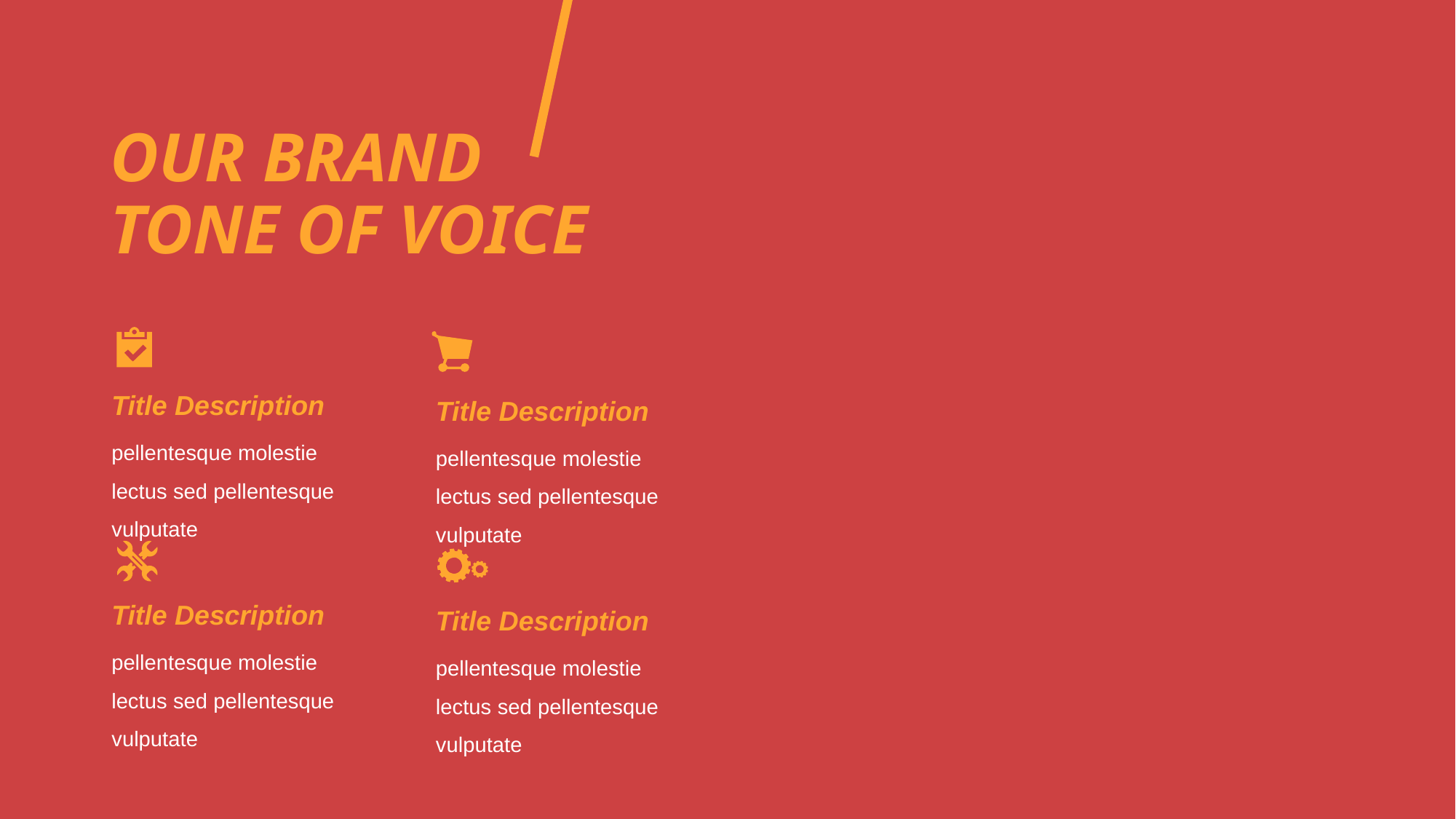

# OUR BRAND TONE OF VOICE

Title Description
Title Description
pellentesque molestie lectus sed pellentesque vulputate
pellentesque molestie lectus sed pellentesque vulputate

Title Description
Title Description
pellentesque molestie lectus sed pellentesque vulputate
pellentesque molestie lectus sed pellentesque vulputate